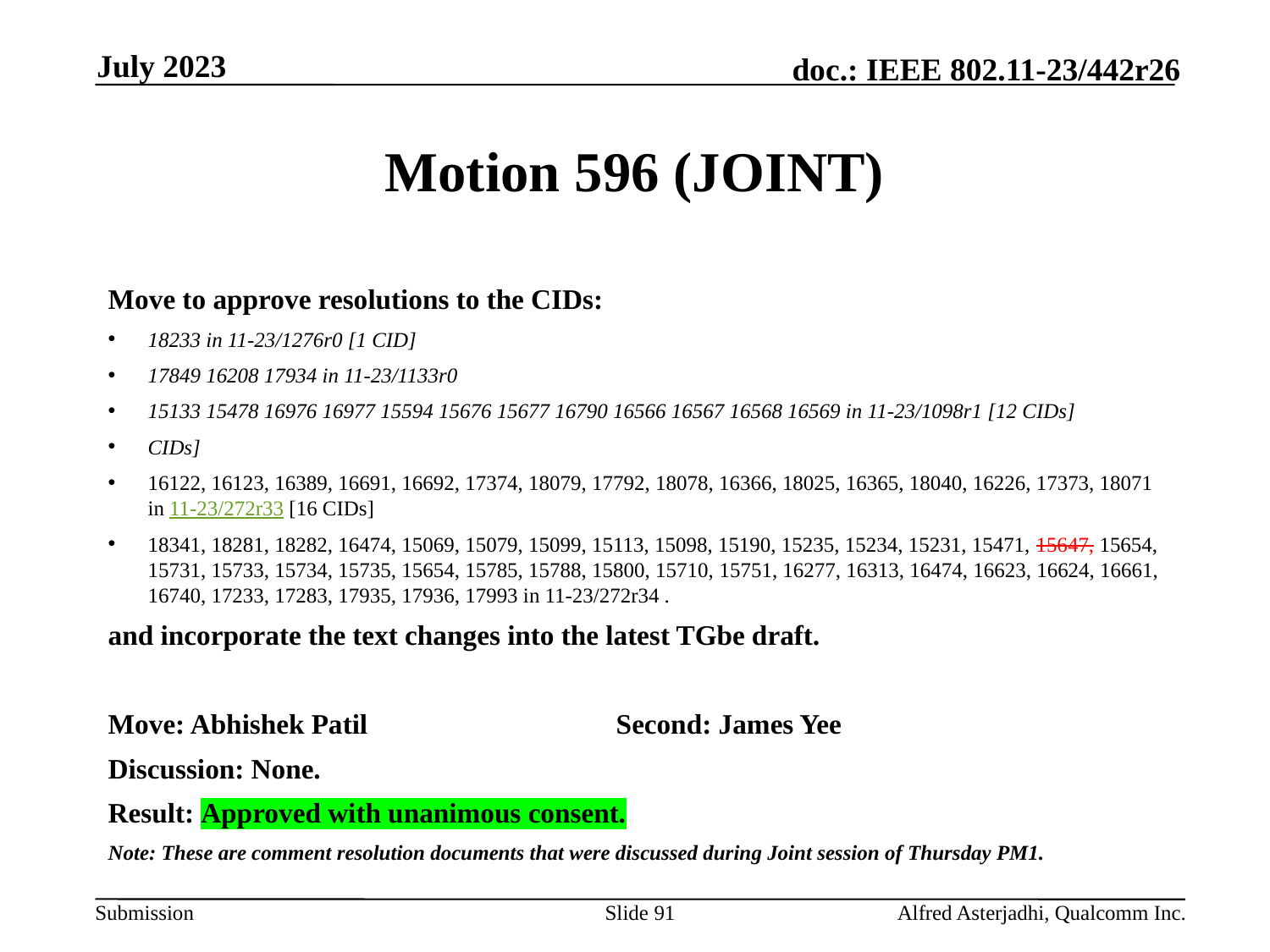

July 2023
# Motion 596 (JOINT)
Move to approve resolutions to the CIDs:
18233 in 11-23/1276r0 [1 CID]
17849 16208 17934 in 11-23/1133r0
15133 15478 16976 16977 15594 15676 15677 16790 16566 16567 16568 16569 in 11-23/1098r1 [12 CIDs]
CIDs]
16122, 16123, 16389, 16691, 16692, 17374, 18079, 17792, 18078, 16366, 18025, 16365, 18040, 16226, 17373, 18071 in 11-23/272r33 [16 CIDs]
18341, 18281, 18282, 16474, 15069, 15079, 15099, 15113, 15098, 15190, 15235, 15234, 15231, 15471, 15647, 15654, 15731, 15733, 15734, 15735, 15654, 15785, 15788, 15800, 15710, 15751, 16277, 16313, 16474, 16623, 16624, 16661, 16740, 17233, 17283, 17935, 17936, 17993 in 11-23/272r34 .
and incorporate the text changes into the latest TGbe draft.

Move: Abhishek Patil 		Second: James Yee
Discussion: None.
Result: Approved with unanimous consent.
Note: These are comment resolution documents that were discussed during Joint session of Thursday PM1.
Slide 91
Alfred Asterjadhi, Qualcomm Inc.